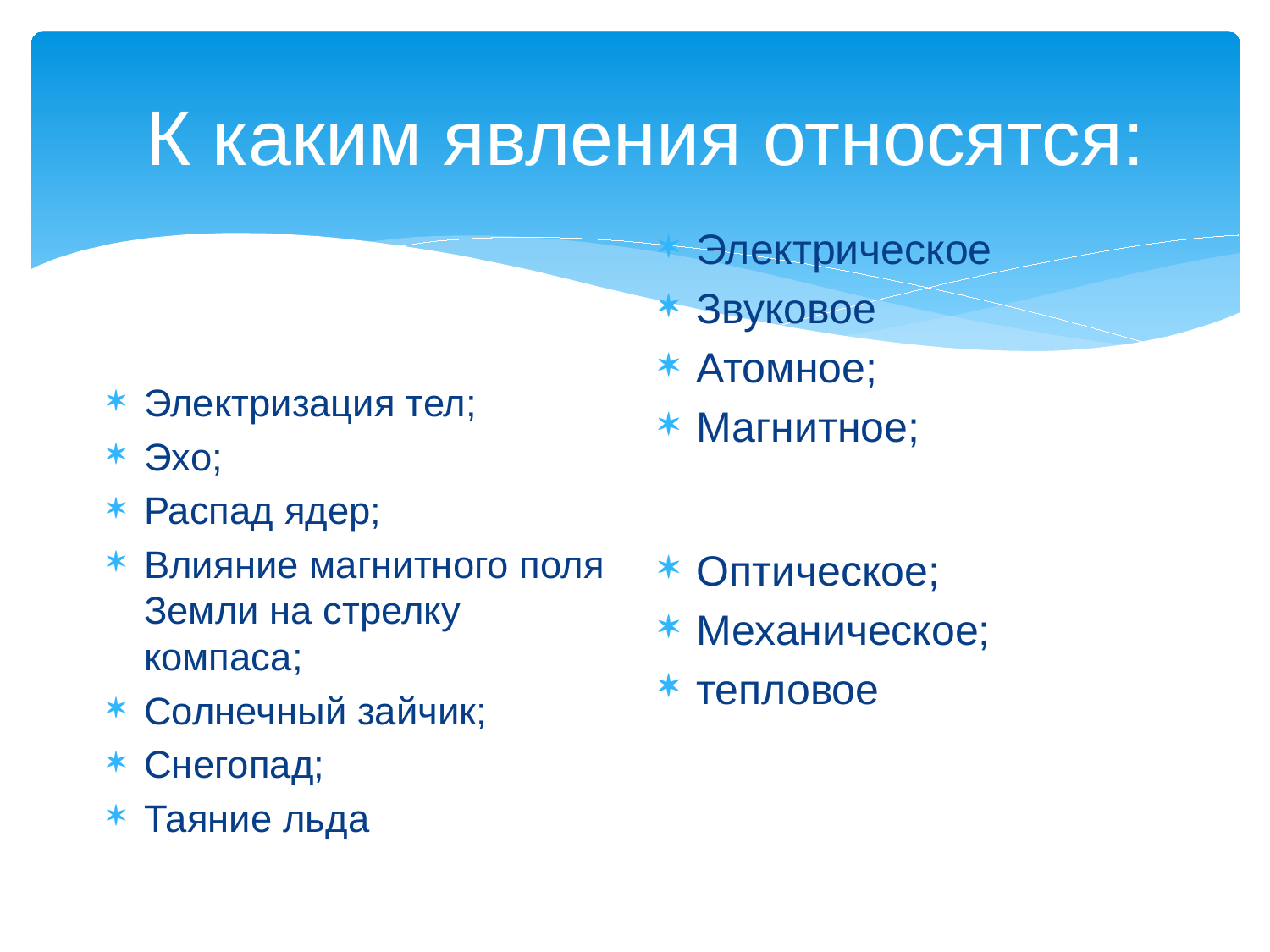

# К каким явления относятся:
Электрическое
Звуковое
Атомное;
Магнитное;

Оптическое;
Механическое;
тепловое

Электризация тел;
Эхо;
Распад ядер;
Влияние магнитного поля Земли на стрелку компаса;
Солнечный зайчик;
Снегопад;
Таяние льда